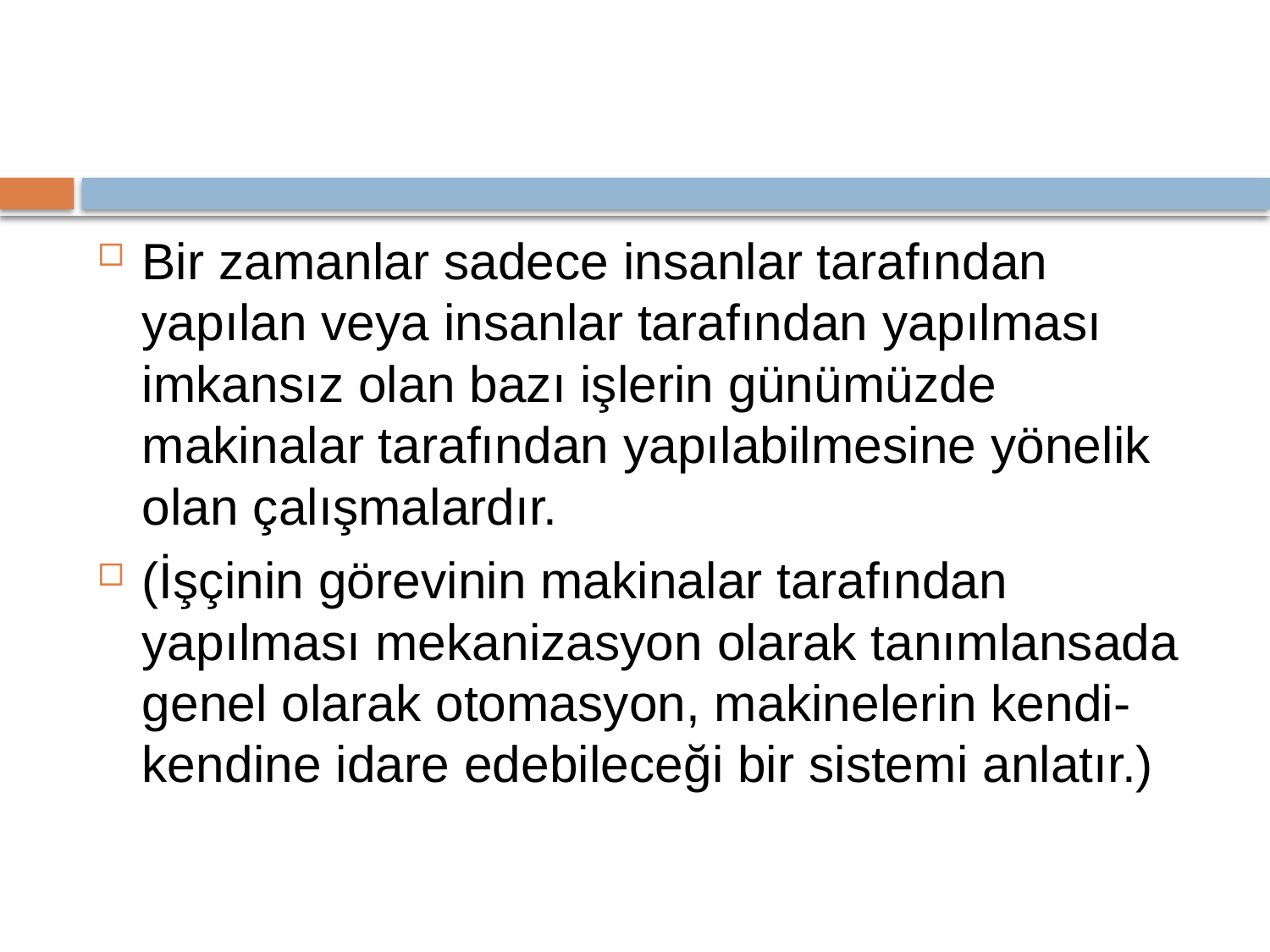

#
Bir zamanlar sadece insanlar tarafından yapılan veya insanlar tarafından yapılması imkansız olan bazı işlerin günümüzde makinalar tarafından yapılabilmesine yönelik olan çalışmalardır.
(İşçinin görevinin makinalar tarafından yapılması mekanizasyon olarak tanımlansada  genel olarak otomasyon, makinelerin kendi-kendine idare edebileceği bir sistemi anlatır.)